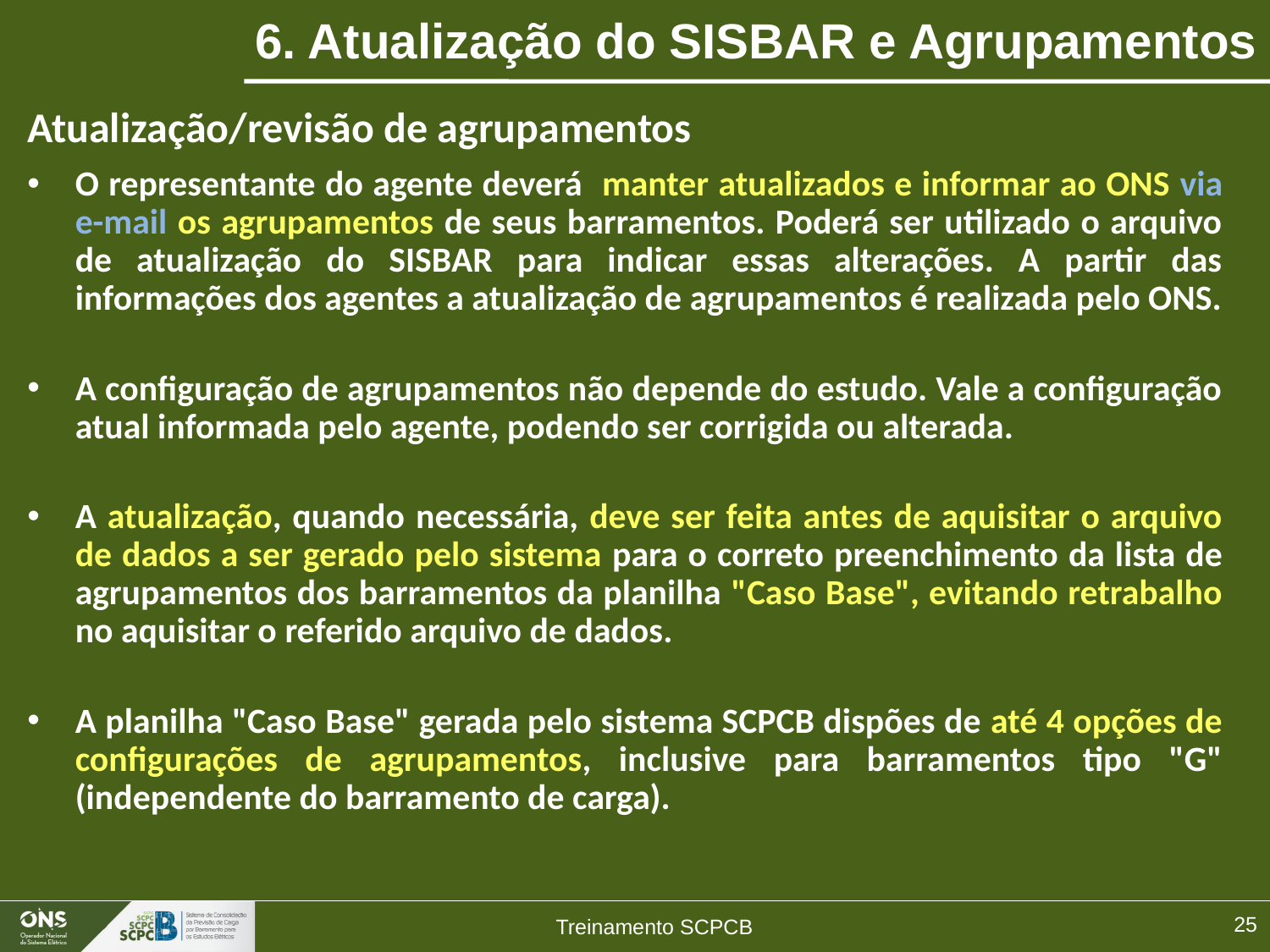

# 6. Atualização do SISBAR e Agrupamentos
Atualização/revisão de agrupamentos
O representante do agente deverá  manter atualizados e informar ao ONS via e-mail os agrupamentos de seus barramentos. Poderá ser utilizado o arquivo de atualização do SISBAR para indicar essas alterações. A partir das informações dos agentes a atualização de agrupamentos é realizada pelo ONS.

A configuração de agrupamentos não depende do estudo. Vale a configuração atual informada pelo agente, podendo ser corrigida ou alterada.

A atualização, quando necessária, deve ser feita antes de aquisitar o arquivo de dados a ser gerado pelo sistema para o correto preenchimento da lista de agrupamentos dos barramentos da planilha "Caso Base", evitando retrabalho no aquisitar o referido arquivo de dados.

A planilha "Caso Base" gerada pelo sistema SCPCB dispões de até 4 opções de configurações de agrupamentos, inclusive para barramentos tipo "G" (independente do barramento de carga).